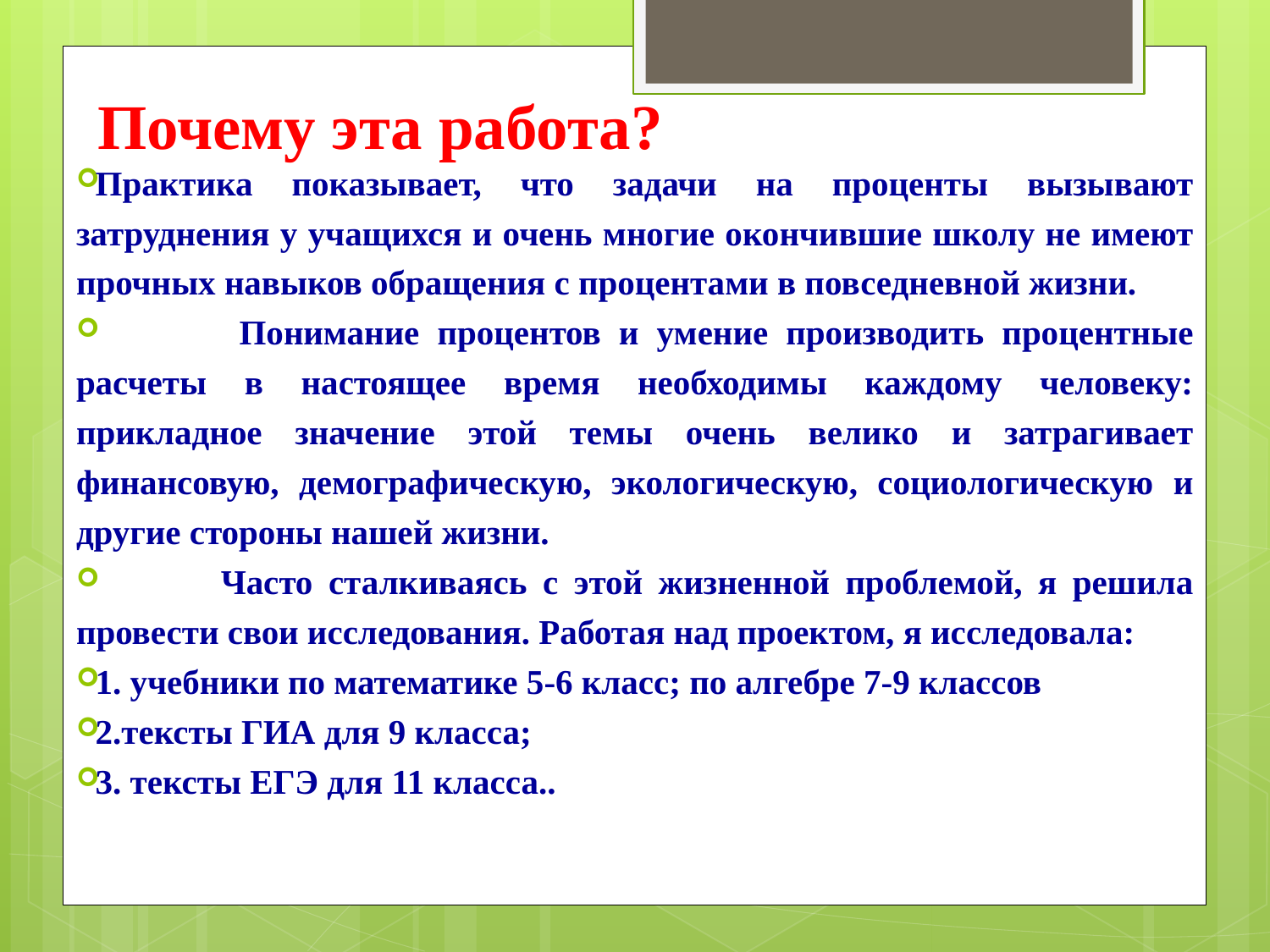

# Почему эта работа?
Практика показывает, что задачи на проценты вызывают затруднения у учащихся и очень многие окончившие школу не имеют прочных навыков обращения с процентами в повседневной жизни.
        Понимание процентов и умение производить процентные расчеты в настоящее время необходимы каждому человеку: прикладное значение этой темы очень велико и затрагивает финансовую, демографическую, экологическую, социологическую и другие стороны нашей жизни.
        Часто сталкиваясь с этой жизненной проблемой, я решила провести свои исследования. Работая над проектом, я исследовала:
1. учебники по математике 5-6 класс; по алгебре 7-9 классов
2.тексты ГИА для 9 класса;
3. тексты ЕГЭ для 11 класса..